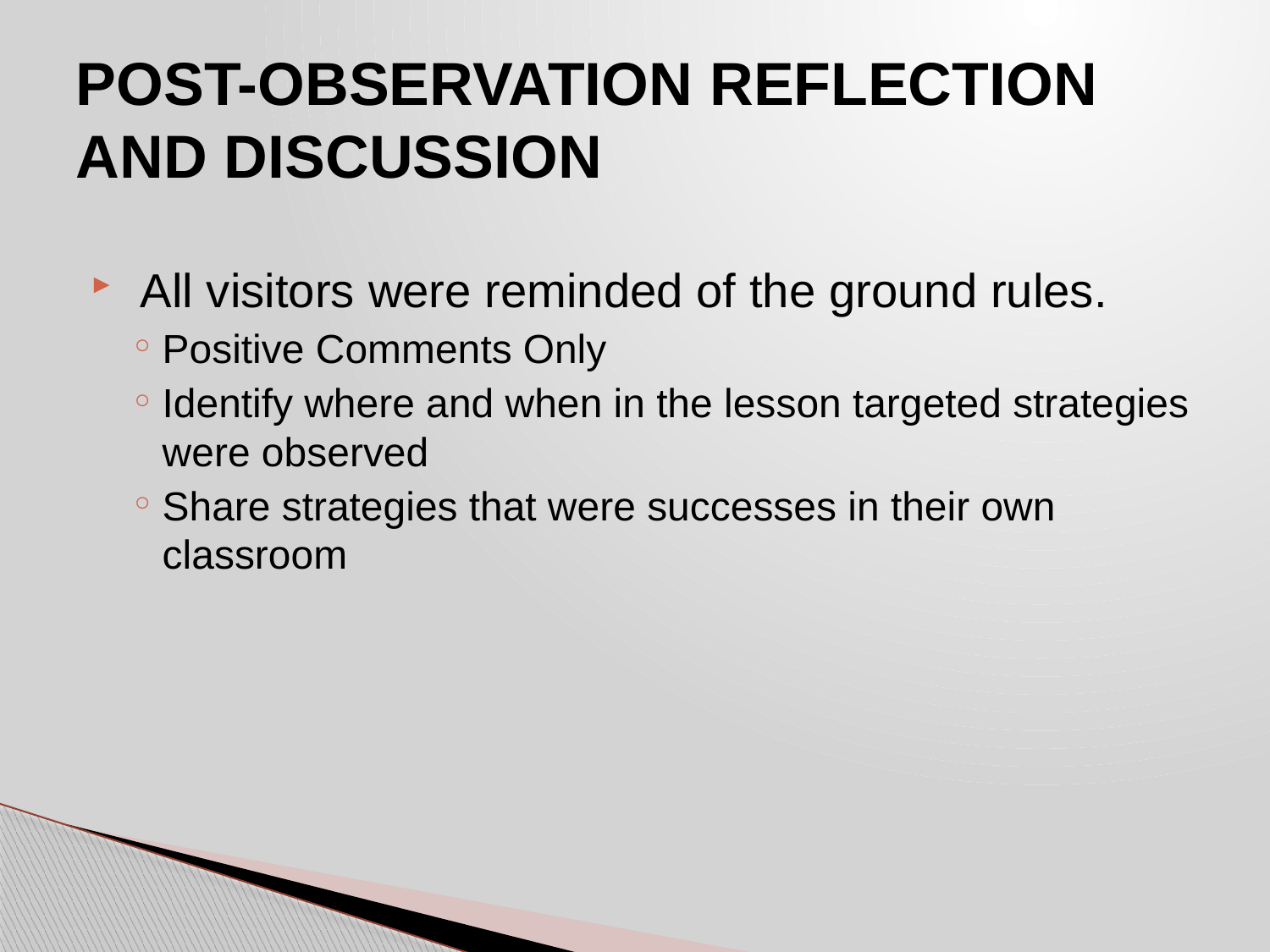

# POST-OBSERVATION REFLECTION AND DISCUSSION
 All visitors were reminded of the ground rules.
Positive Comments Only
Identify where and when in the lesson targeted strategies were observed
Share strategies that were successes in their own classroom